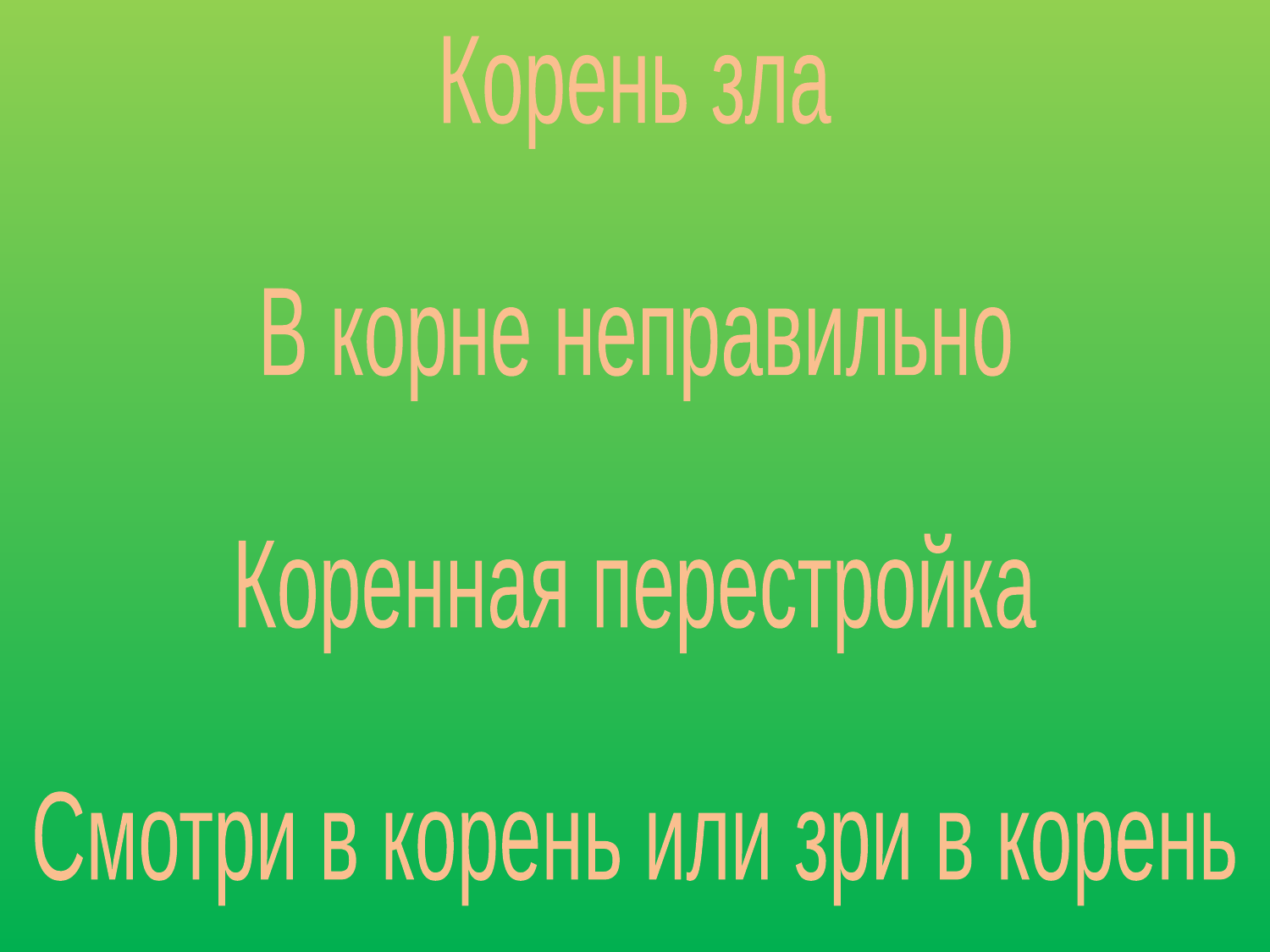

Корень зла

В корне неправильно

Коренная перестройка

Смотри в корень или зри в корень
#